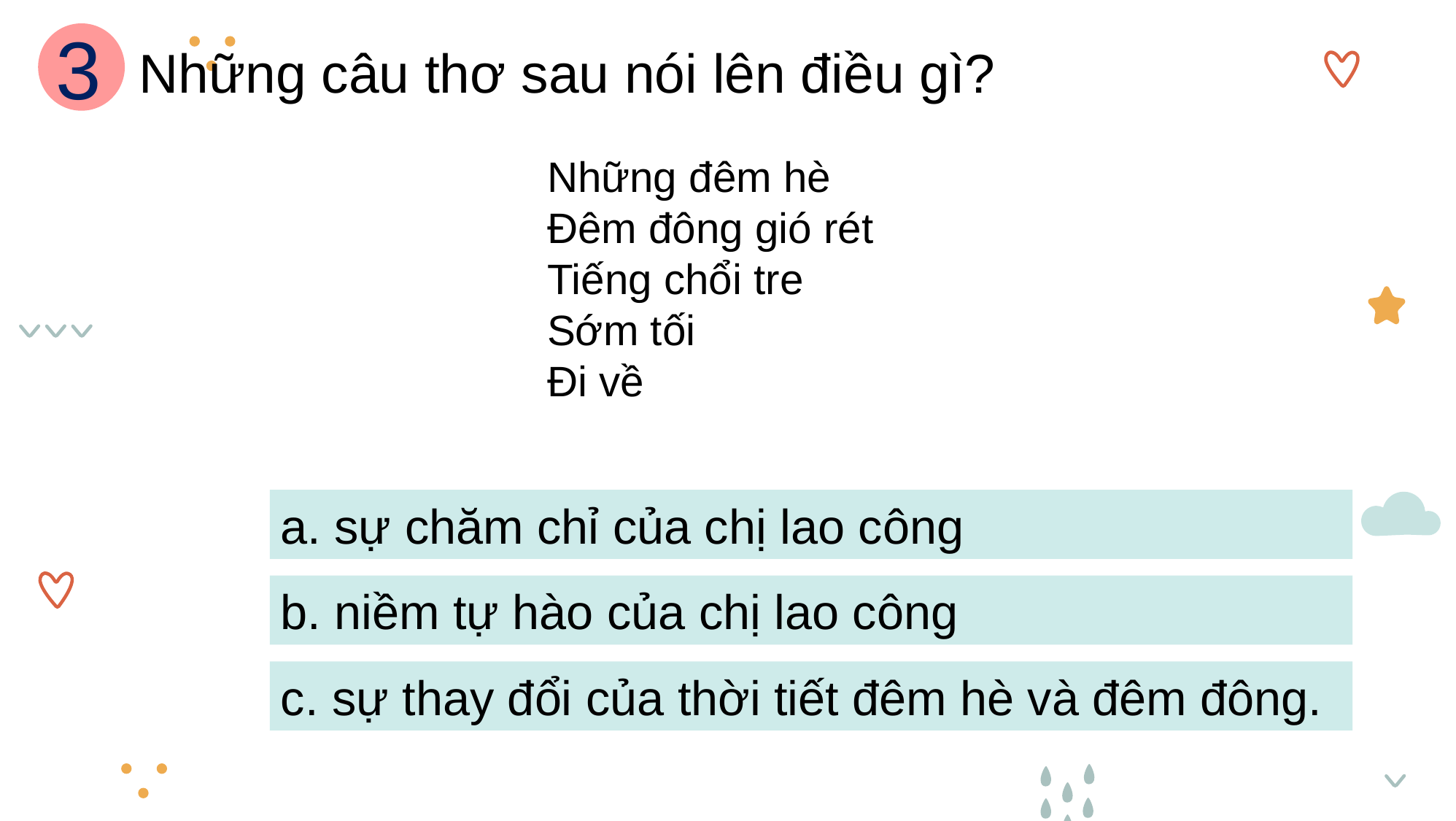

3
Những câu thơ sau nói lên điều gì?
Những đêm hè
Đêm đông gió rét
Tiếng chổi tre
Sớm tối
Đi về
a. sự chăm chỉ của chị lao công
b. niềm tự hào của chị lao công
c. sự thay đổi của thời tiết đêm hè và đêm đông.